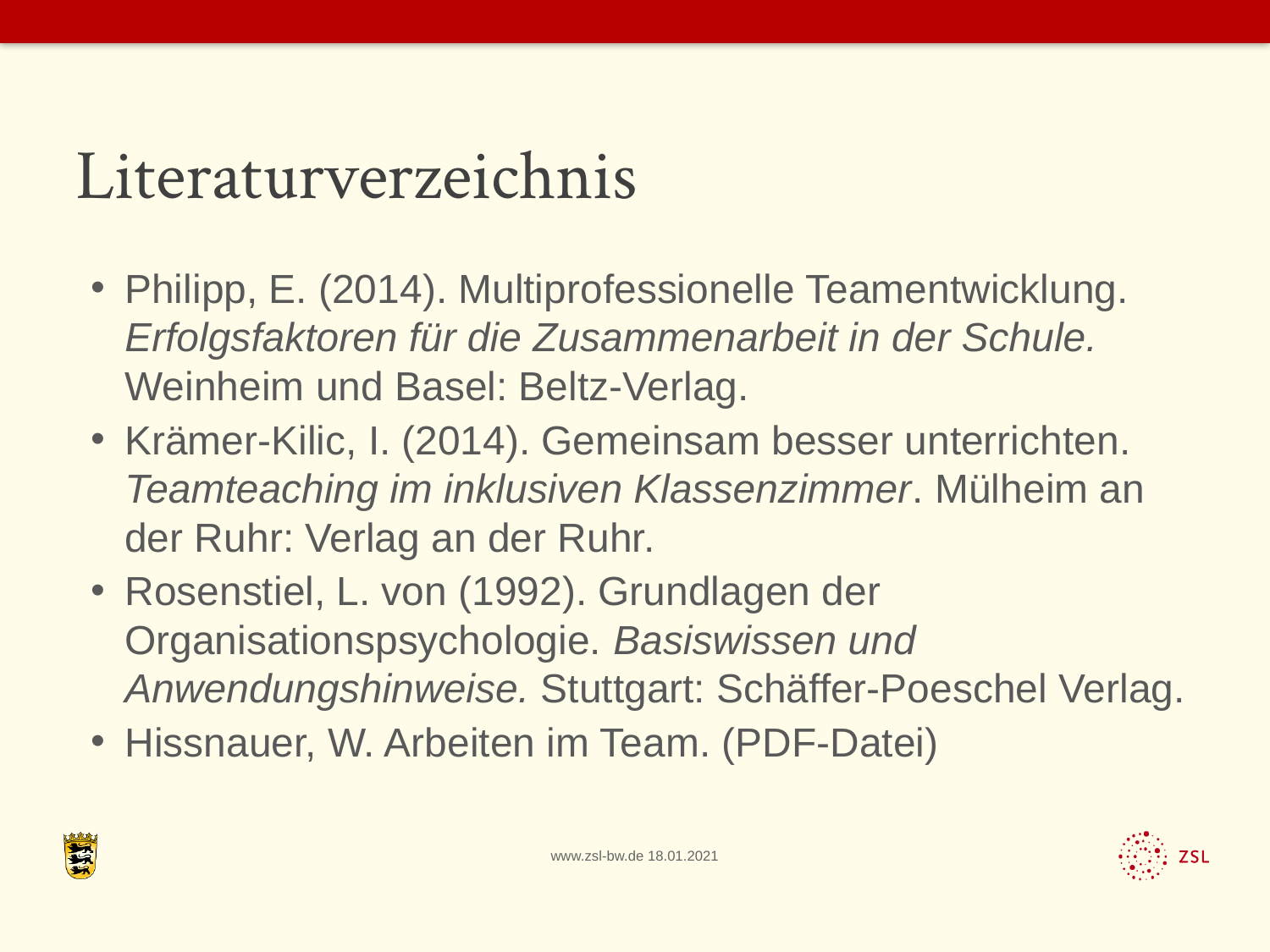

# Literaturverzeichnis
Philipp, E. (2014). Multiprofessionelle Teamentwicklung. Erfolgsfaktoren für die Zusammenarbeit in der Schule. Weinheim und Basel: Beltz-Verlag.
Krämer-Kilic, I. (2014). Gemeinsam besser unterrichten. Teamteaching im inklusiven Klassenzimmer. Mülheim an der Ruhr: Verlag an der Ruhr.
Rosenstiel, L. von (1992). Grundlagen der Organisationspsychologie. Basiswissen und Anwendungshinweise. Stuttgart: Schäffer-Poeschel Verlag.
Hissnauer, W. Arbeiten im Team. (PDF-Datei)